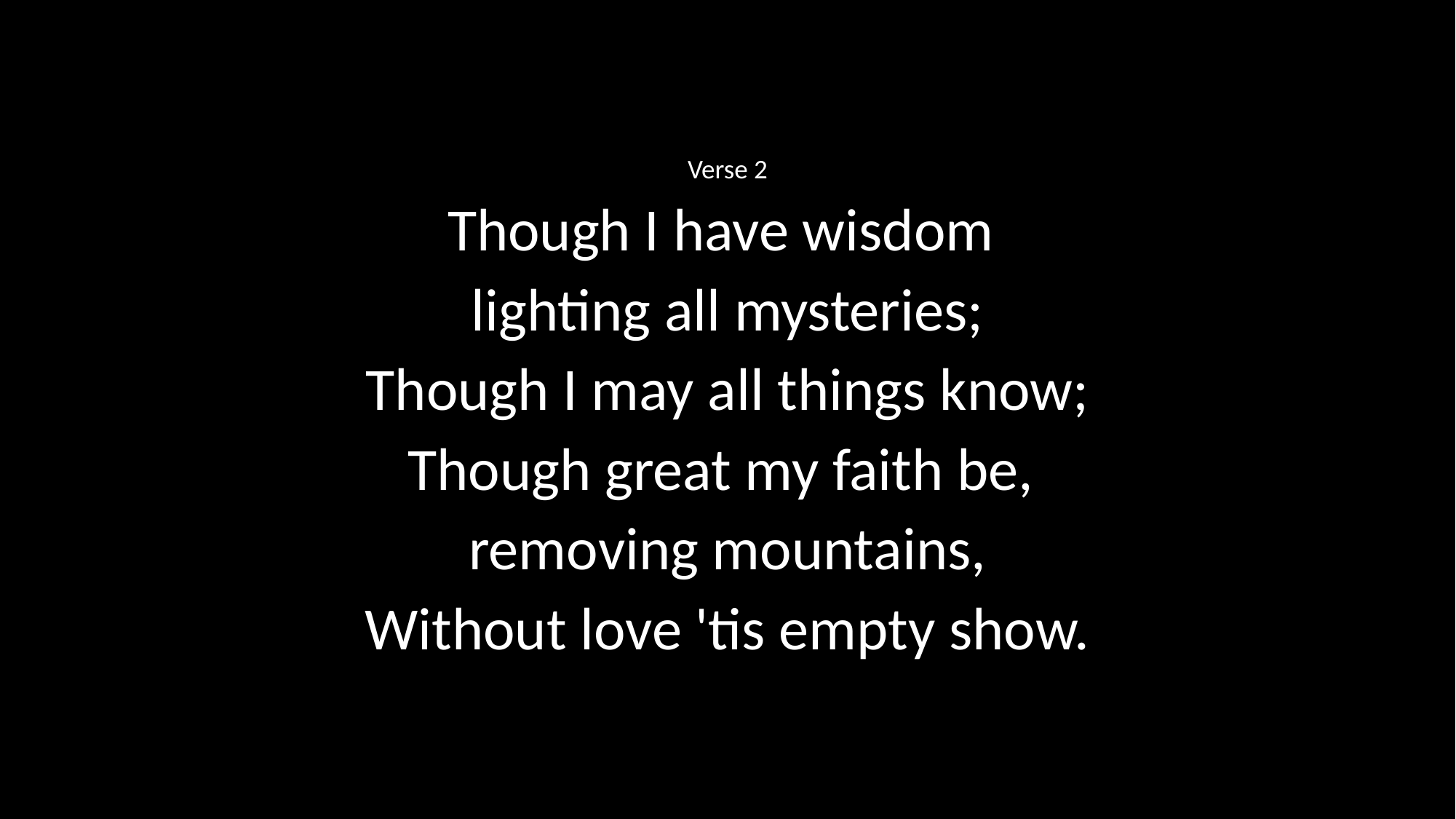

Verse 2
Though I have wisdom
lighting all mysteries;
Though I may all things know;
Though great my faith be,
removing mountains,
Without love 'tis empty show.